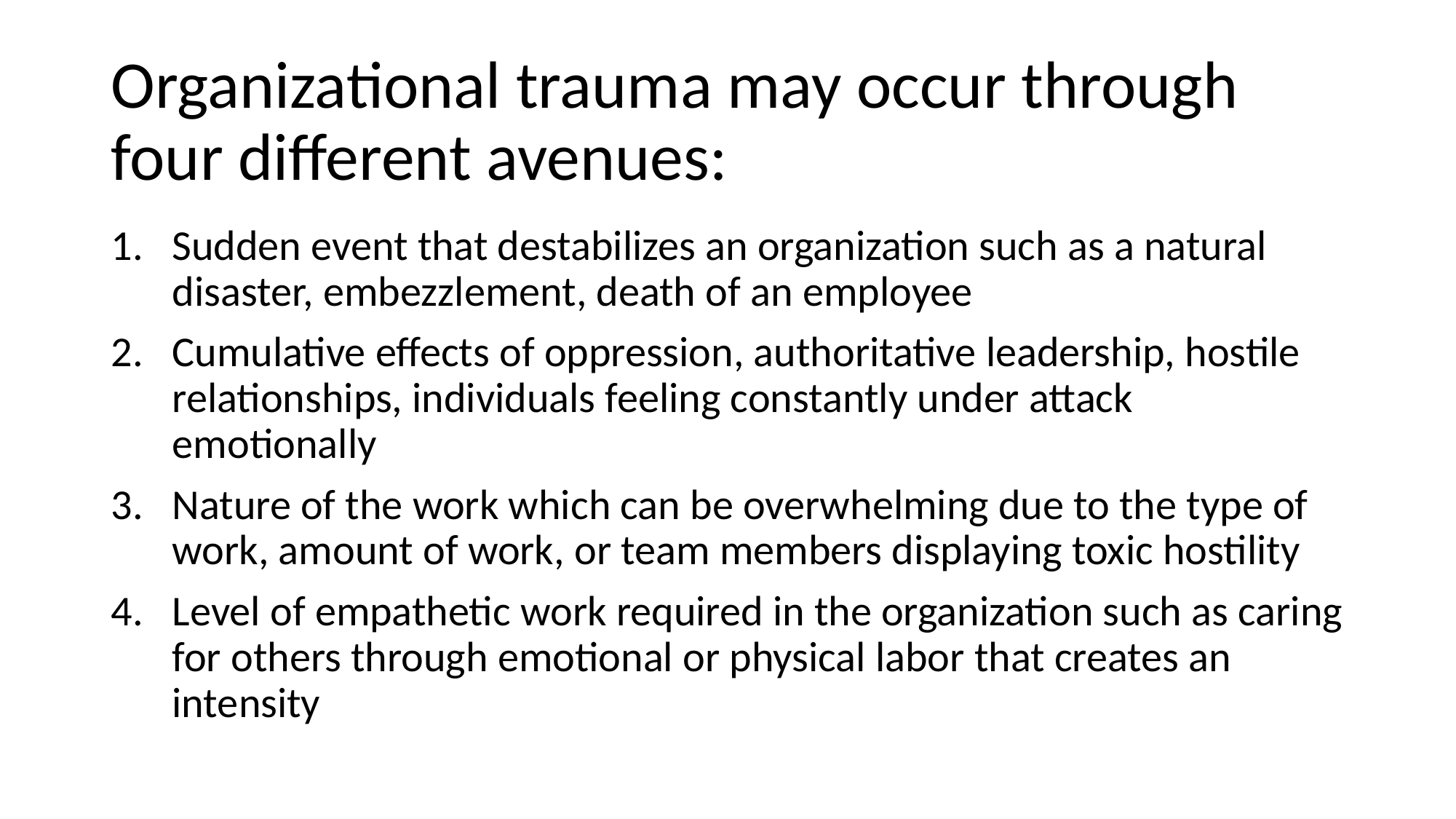

# Organizational trauma may occur through four different avenues:
Sudden event that destabilizes an organization such as a natural disaster, embezzlement, death of an employee
Cumulative effects of oppression, authoritative leadership, hostile relationships, individuals feeling constantly under attack emotionally
Nature of the work which can be overwhelming due to the type of work, amount of work, or team members displaying toxic hostility
Level of empathetic work required in the organization such as caring for others through emotional or physical labor that creates an intensity